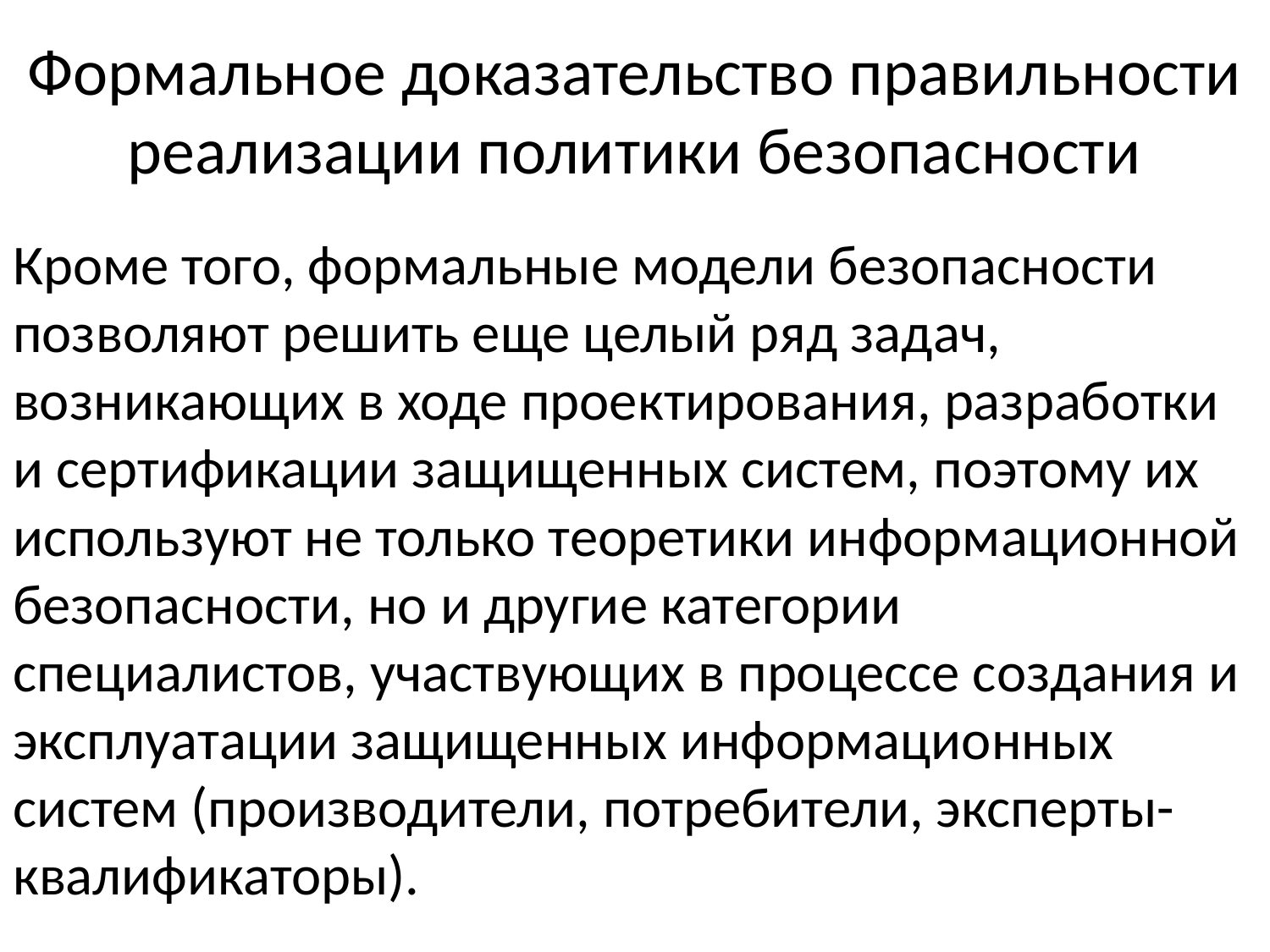

# Формальное доказательство правильности реализации политики безопасности
Кроме того, формальные модели безопасности позволяют решить еще целый ряд задач, возникающих в ходе проектирования, разработки и сертификации защищенных систем, поэтому их используют не только теоретики информационной безопасности, но и другие категории специалистов, участвующих в процессе создания и эксплуатации защищенных информационных систем (производители, потребители, эксперты-квалификаторы).